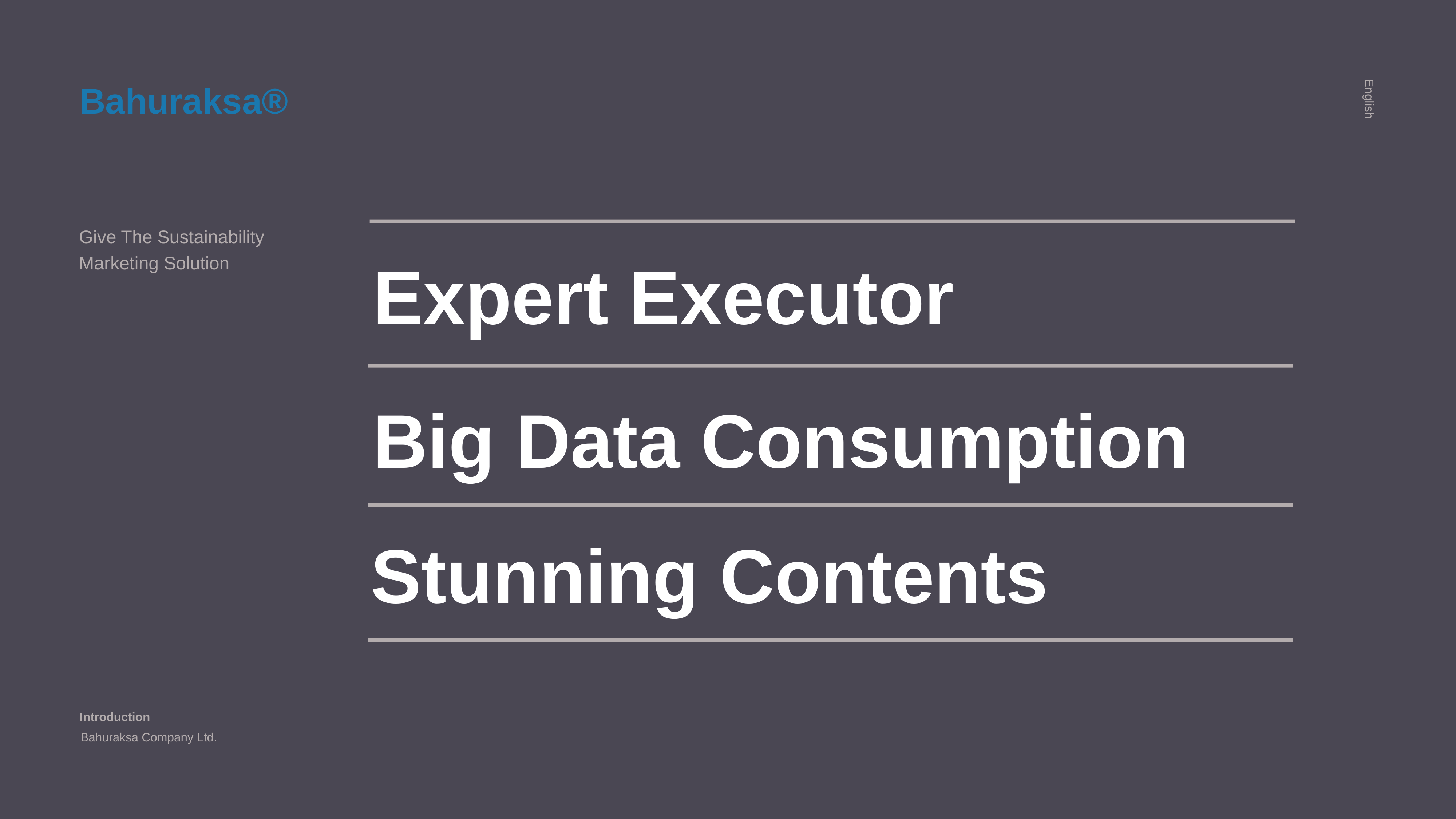

Bahuraksa®
English

Give The Sustainability Marketing Solution

Expert Executor

Big Data Consumption

Stunning Contents

Introduction
Bahuraksa Company Ltd.